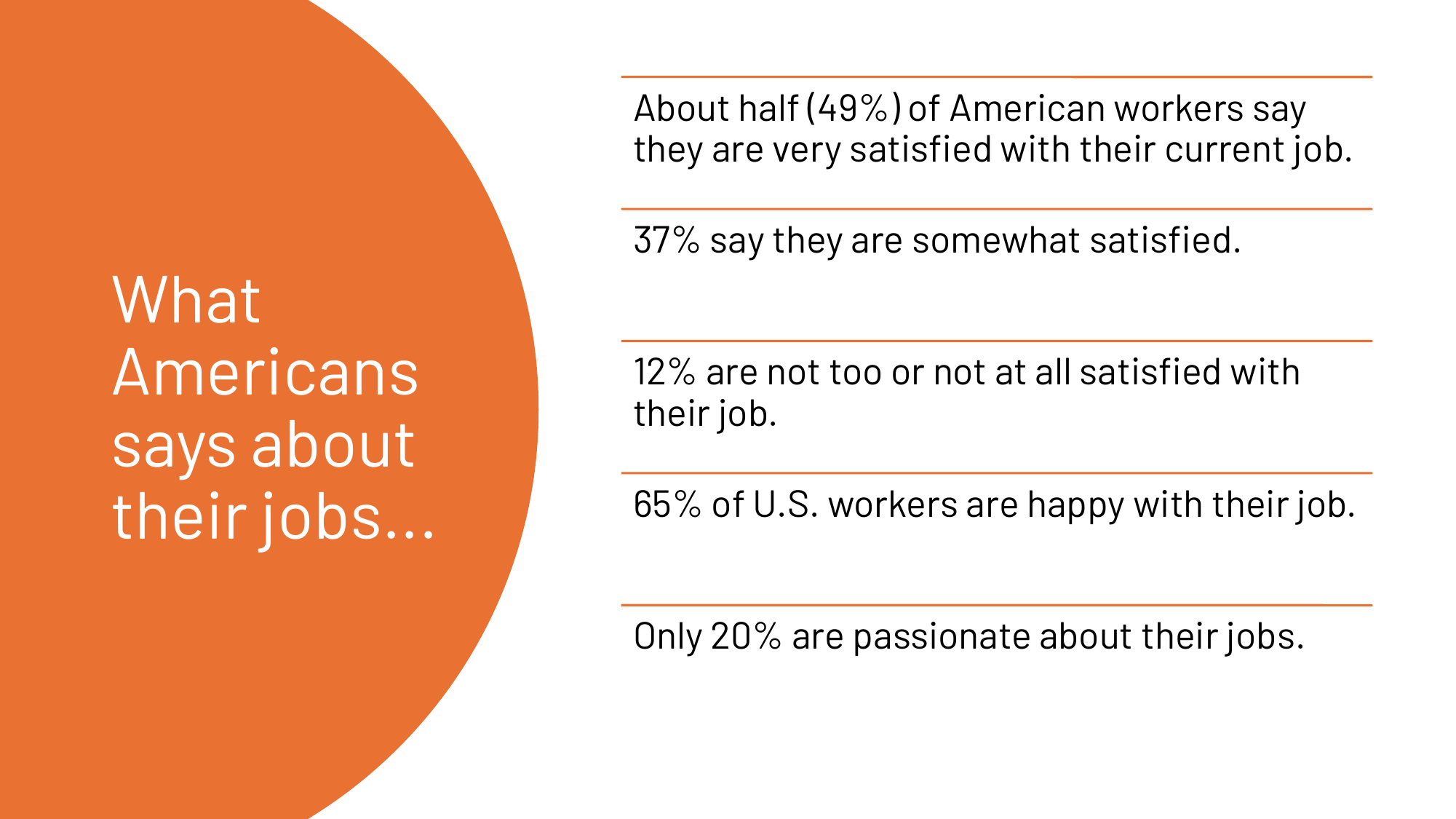

About half (49%) of American workers say they are very satisfied with their current job.
37% say they are somewhat satisfied.
12% are not too or not at all satisfied with their job.
65% of U.S. workers are happy with their job.
Only 20% are passionate about their jobs.
# What Americans says about their jobs...